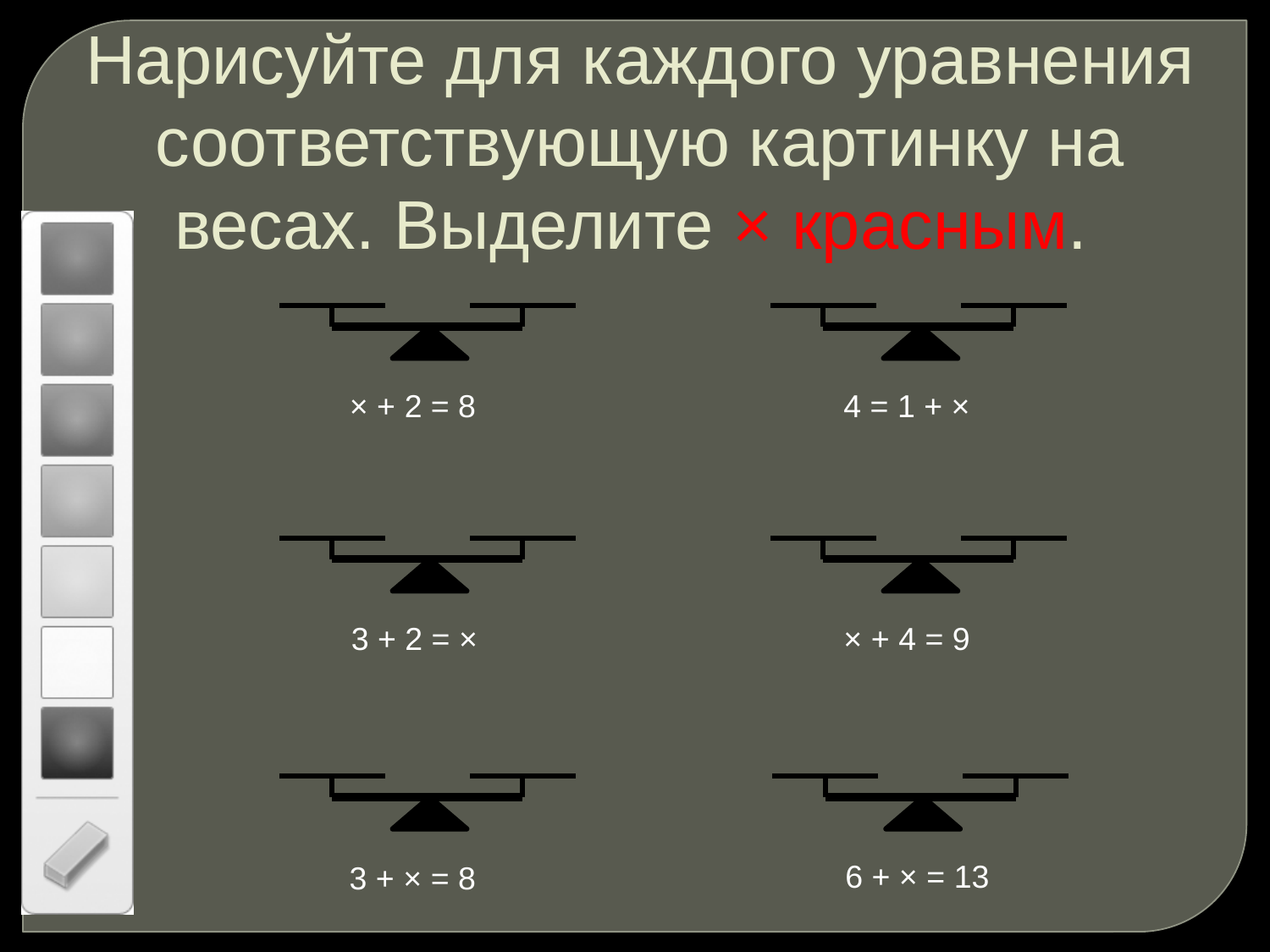

Нарисуйте для каждого уравнения соответствующую картинку на весах. Выделите × красным.

× + 2 = 8
4 = 1 + ×

3 + 2 = ×
× + 4 = 9

6 + × = 13
3 + × = 8